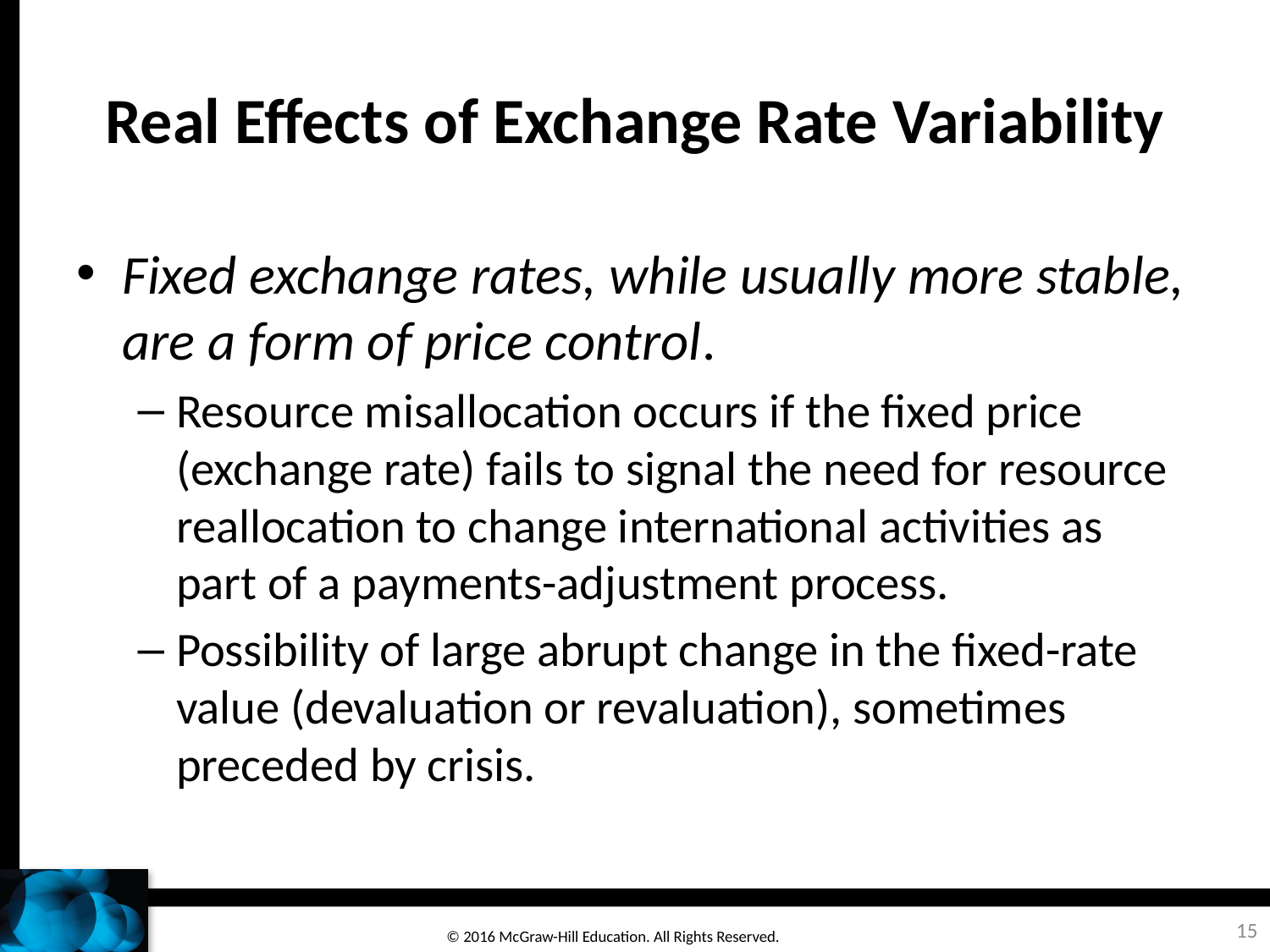

# Real Effects of Exchange Rate Variability
Fixed exchange rates, while usually more stable, are a form of price control.
Resource misallocation occurs if the fixed price (exchange rate) fails to signal the need for resource reallocation to change international activities as part of a payments-adjustment process.
Possibility of large abrupt change in the fixed-rate value (devaluation or revaluation), sometimes preceded by crisis.
15
© 2016 McGraw-Hill Education. All Rights Reserved.